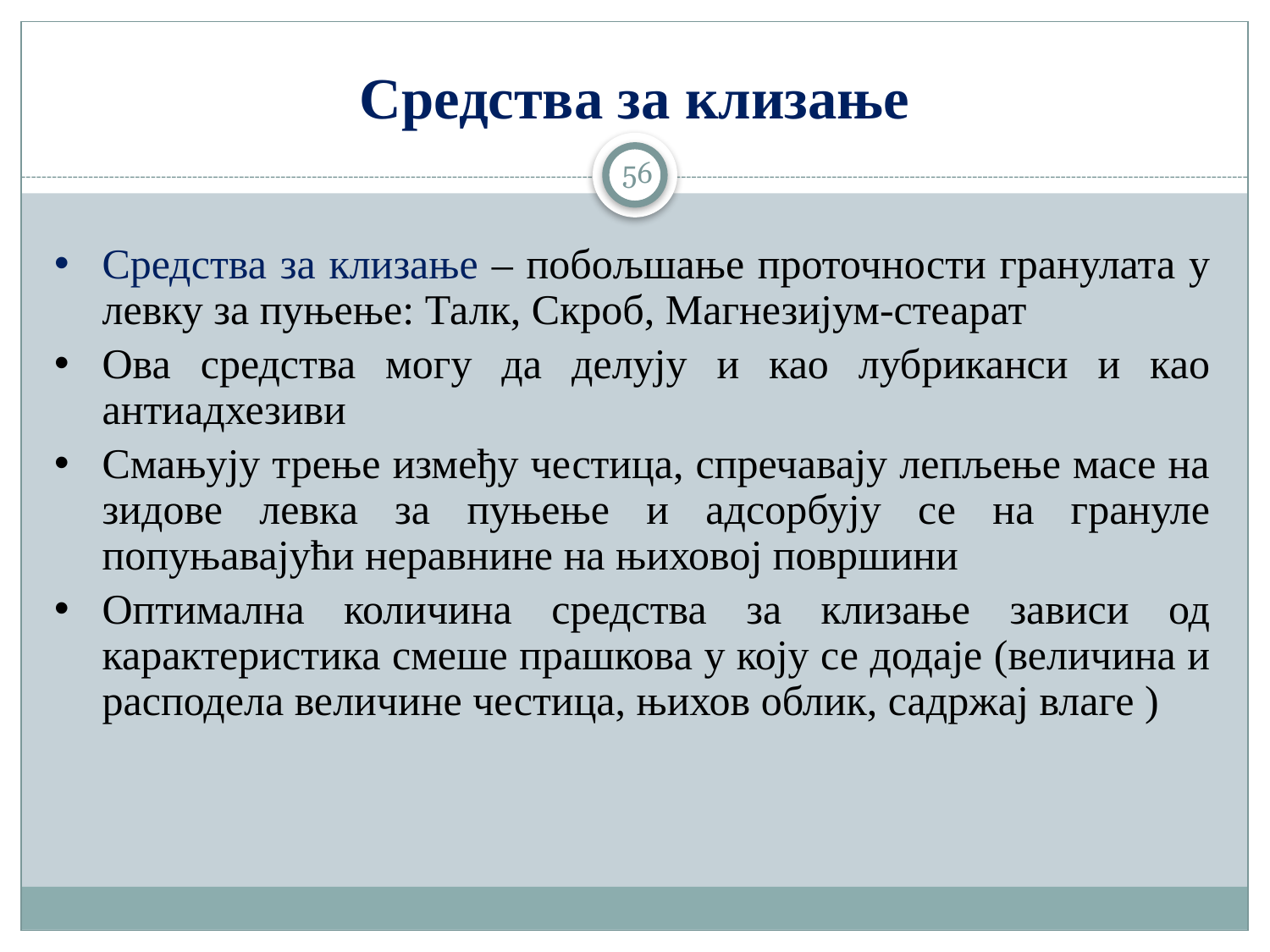

# Средства за клизање
56
Средства за клизање – побољшање проточности гранулата у левку за пуњење: Талк, Скроб, Магнезијум-стеарат
Ова средства могу да делују и као лубриканси и као антиадхезиви
Смањују трење између честица, спречавају лепљење масе на зидове левка за пуњење и адсорбују се на грануле попуњавајући неравнине на њиховој површини
Оптимална количина средства за клизање зависи од карактеристика смеше прашкова у коју се додаје (величина и расподела величине честица, њихов облик, садржај влаге )